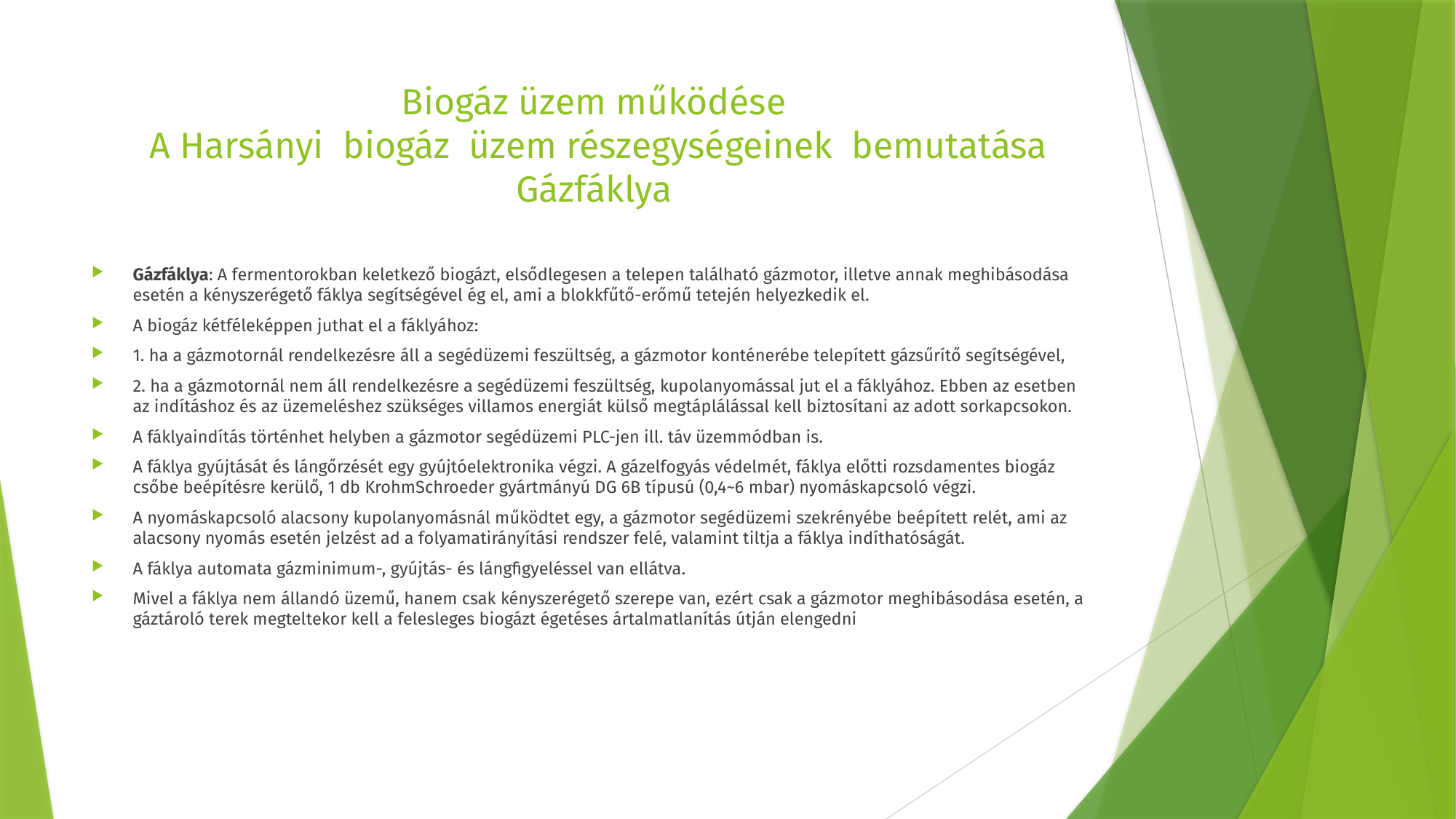

# Biogáz üzem működése A Harsányi  biogáz  üzem részegységeinek  bemutatása Gázfáklya
Gázfáklya: A fermentorokban keletkező biogázt, elsődlegesen a telepen található gázmotor, illetve annak meghibásodása esetén a kényszerégető fáklya segítségével ég el, ami a blokkfűtő-erőmű tetején helyezkedik el.
A biogáz kétféleképpen juthat el a fáklyához:
1. ha a gázmotornál rendelkezésre áll a segédüzemi feszültség, a gázmotor konténerébe telepített gázsűrítő segítségével,
2. ha a gázmotornál nem áll rendelkezésre a segédüzemi feszültség, kupolanyomással jut el a fáklyához. Ebben az esetben az indításhoz és az üzemeléshez szükséges villamos energiát külső megtáplálással kell biztosítani az adott sorkapcsokon.
A fáklyaindítás történhet helyben a gázmotor segédüzemi PLC-jen ill. táv üzemmódban is.
A fáklya gyújtását és lángőrzését egy gyújtóelektronika végzi. A gázelfogyás védelmét, fáklya előtti rozsdamentes biogáz csőbe beépítésre kerülő, 1 db KrohmSchroeder gyártmányú DG 6B típusú (0,4~6 mbar) nyomáskapcsoló végzi.
A nyomáskapcsoló alacsony kupolanyomásnál működtet egy, a gázmotor segédüzemi szekrényébe beépített relét, ami az alacsony nyomás esetén jelzést ad a folyamatirányítási rendszer felé, valamint tiltja a fáklya indíthatóságát.
A fáklya automata gázminimum-, gyújtás- és lángfigyeléssel van ellátva.
Mivel a fáklya nem állandó üzemű, hanem csak kényszerégető szerepe van, ezért csak a gázmotor meghibásodása esetén, a gáztároló terek megteltekor kell a felesleges biogázt égetéses ártalmatlanítás útján elengedni